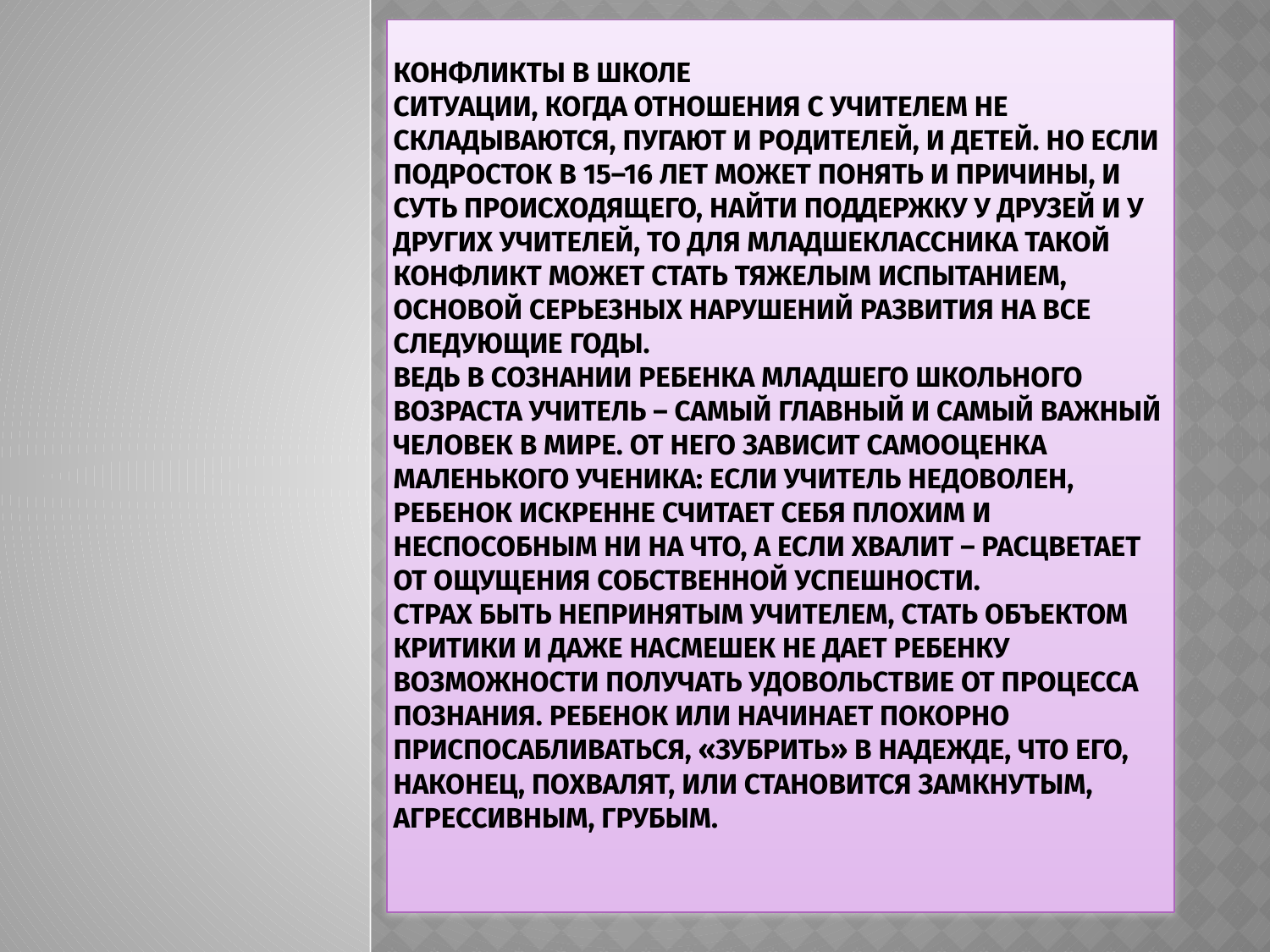

# Конфликты в школе Ситуации, когда отношения с учителем не складываются, пугают и родителей, и детей. Но если подросток в 15–16 лет может понять и причины, и суть происходящего, найти поддержку у друзей и у других учителей, то для младшеклассника такой конфликт может стать тяжелым испытанием, основой серьезных нарушений развития на все следующие годы.  Ведь в сознании ребенка младшего школьного возраста учитель – самый главный и самый важный человек в мире. От него зависит самооценка маленького ученика: если учитель недоволен, ребенок искренне считает себя плохим и неспособным ни на что, а если хвалит – расцветает от ощущения собственной успешности.  Страх быть непринятым учителем, стать объектом критики и даже насмешек не дает ребенку возможности получать удовольствие от процесса познания. Ребенок или начинает покорно приспосабливаться, «зубрить» в надежде, что его, наконец, похвалят, или становится замкнутым, агрессивным, грубым.